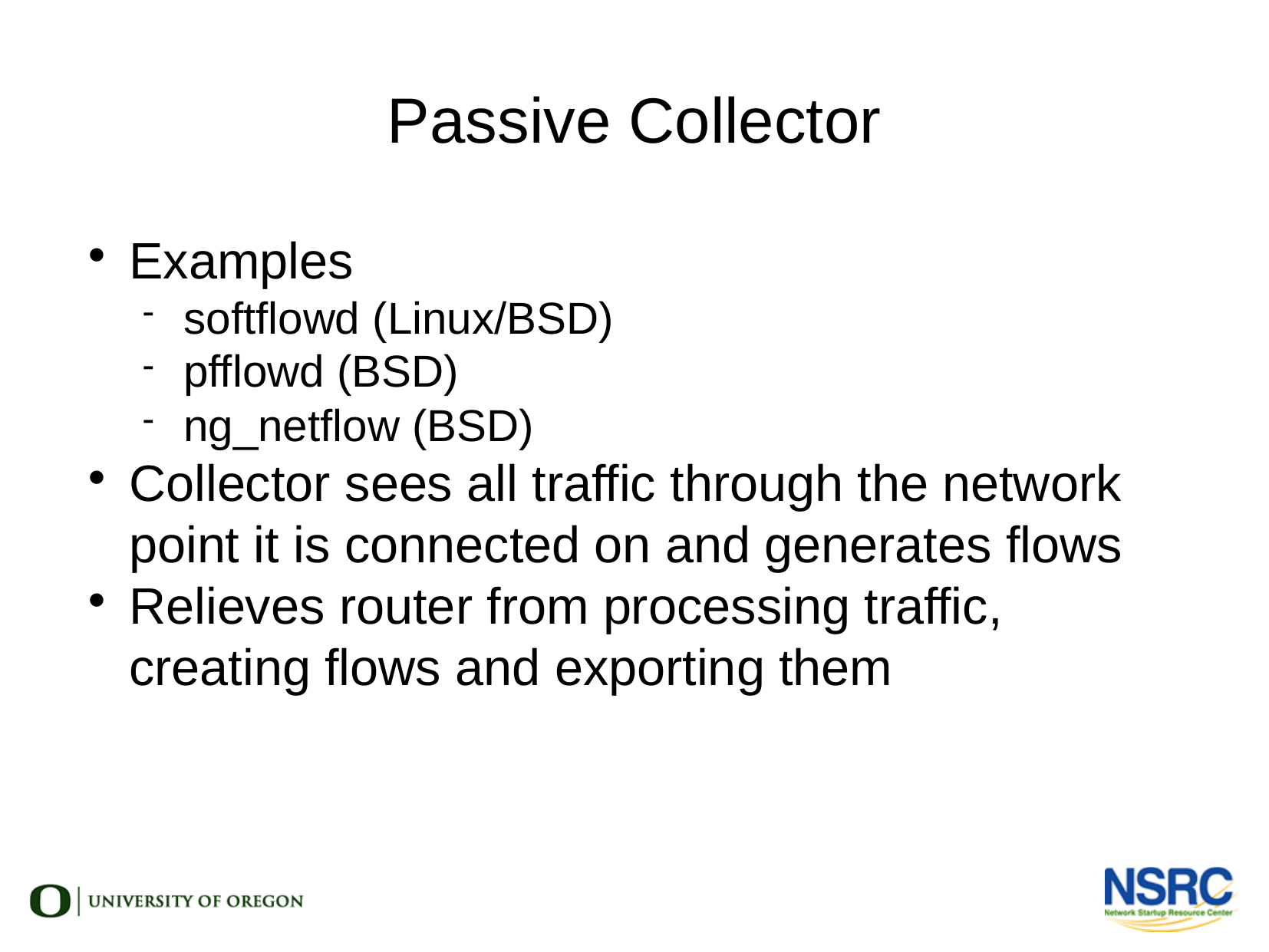

Passive Collector
Examples
softflowd (Linux/BSD)
pfflowd (BSD)
ng_netflow (BSD)
Collector sees all traffic through the network point it is connected on and generates flows
Relieves router from processing traffic, creating flows and exporting them